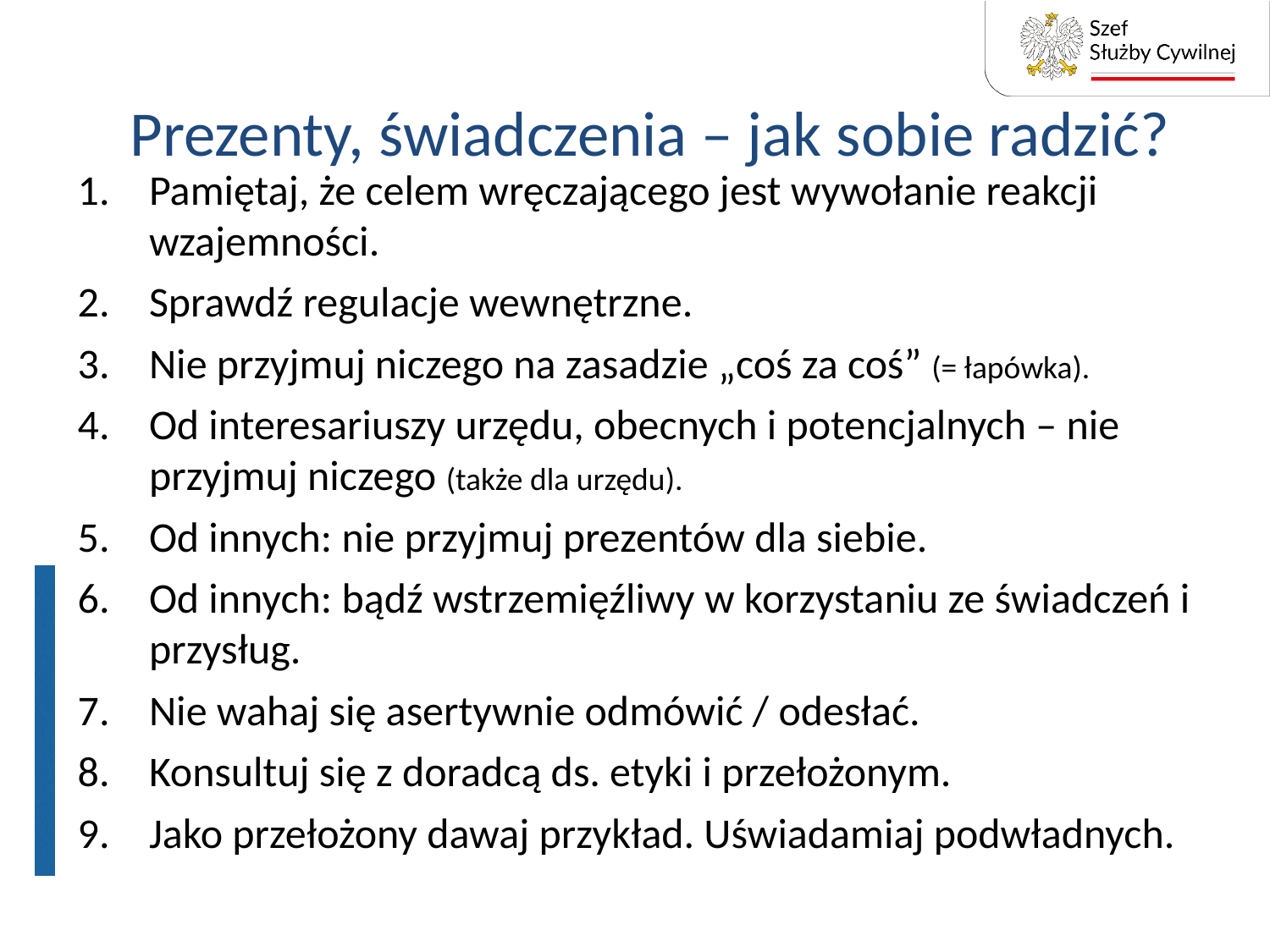

# Prezenty, świadczenia – jak sobie radzić?
Pamiętaj, że celem wręczającego jest wywołanie reakcji wzajemności.
Sprawdź regulacje wewnętrzne.
Nie przyjmuj niczego na zasadzie „coś za coś” (= łapówka).
Od interesariuszy urzędu, obecnych i potencjalnych – nie przyjmuj niczego (także dla urzędu).
Od innych: nie przyjmuj prezentów dla siebie.
Od innych: bądź wstrzemięźliwy w korzystaniu ze świadczeń i przysług.
Nie wahaj się asertywnie odmówić / odesłać.
Konsultuj się z doradcą ds. etyki i przełożonym.
Jako przełożony dawaj przykład. Uświadamiaj podwładnych.